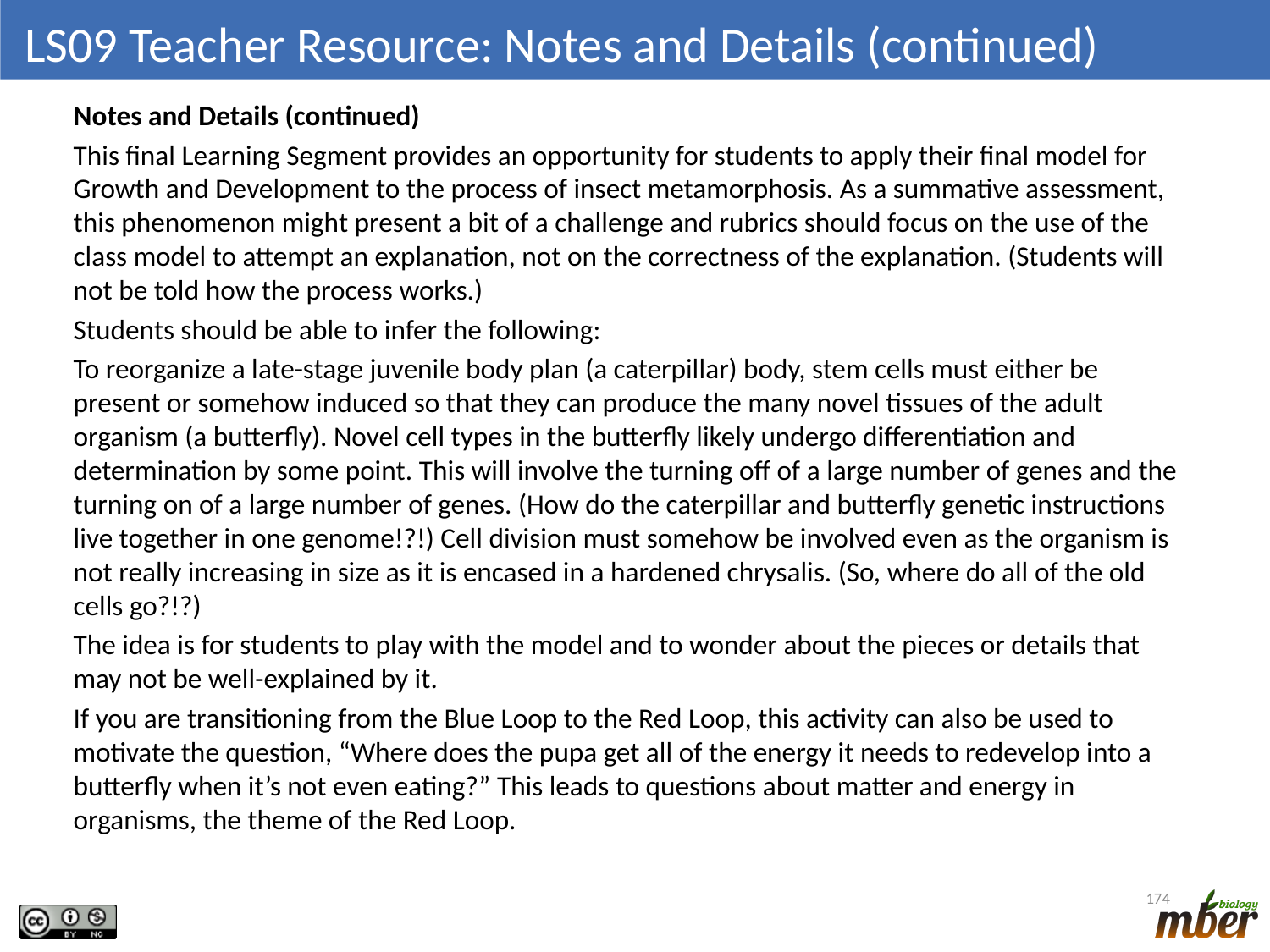

# LS09 Teacher Resource: Notes and Details (continued)
Notes and Details (continued)
This final Learning Segment provides an opportunity for students to apply their final model for Growth and Development to the process of insect metamorphosis. As a summative assessment, this phenomenon might present a bit of a challenge and rubrics should focus on the use of the class model to attempt an explanation, not on the correctness of the explanation. (Students will not be told how the process works.)
Students should be able to infer the following:
To reorganize a late-stage juvenile body plan (a caterpillar) body, stem cells must either be present or somehow induced so that they can produce the many novel tissues of the adult organism (a butterfly). Novel cell types in the butterfly likely undergo differentiation and determination by some point. This will involve the turning off of a large number of genes and the turning on of a large number of genes. (How do the caterpillar and butterfly genetic instructions live together in one genome!?!) Cell division must somehow be involved even as the organism is not really increasing in size as it is encased in a hardened chrysalis. (So, where do all of the old cells go?!?)
The idea is for students to play with the model and to wonder about the pieces or details that may not be well-explained by it.
If you are transitioning from the Blue Loop to the Red Loop, this activity can also be used to motivate the question, “Where does the pupa get all of the energy it needs to redevelop into a butterfly when it’s not even eating?” This leads to questions about matter and energy in organisms, the theme of the Red Loop.

174